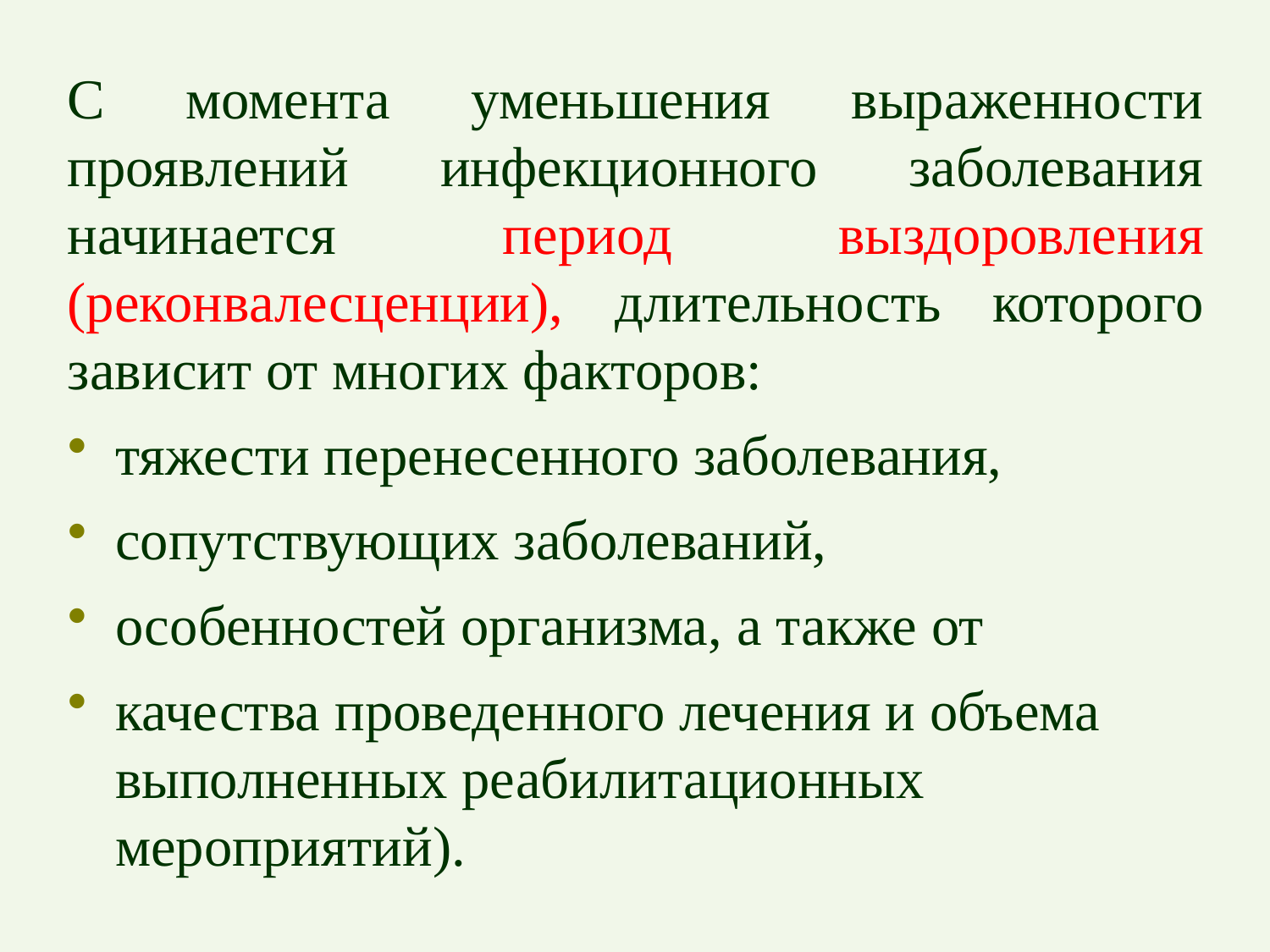

С момента уменьшения выраженности проявлений инфекционного заболевания начинается период выздоровления (реконвалесценции), длительность которого зависит от многих факторов:
тяжести перенесенного заболевания,
сопутствующих заболеваний,
особенностей организма, а также от
качества проведенного лечения и объема выполненных реабилитационных мероприятий).